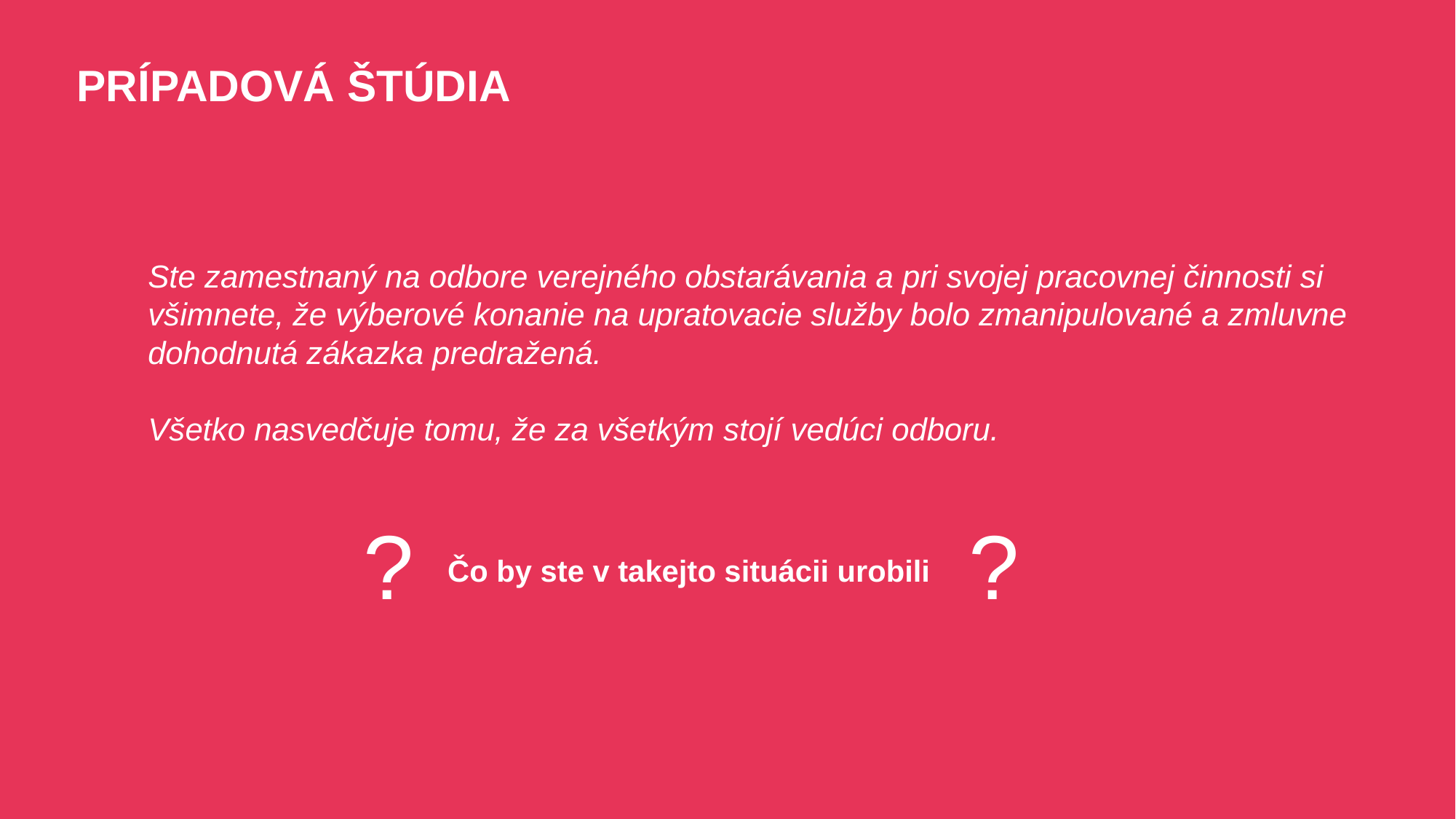

PRÍPADOVÁ ŠTÚDIA
Ste zamestnaný na odbore verejného obstarávania a pri svojej pracovnej činnosti si všimnete, že výberové konanie na upratovacie služby bolo zmanipulované a zmluvne dohodnutá zákazka predražená.

Všetko nasvedčuje tomu, že za všetkým stojí vedúci odboru.

# ?
?
Čo by ste v takejto situácii urobili